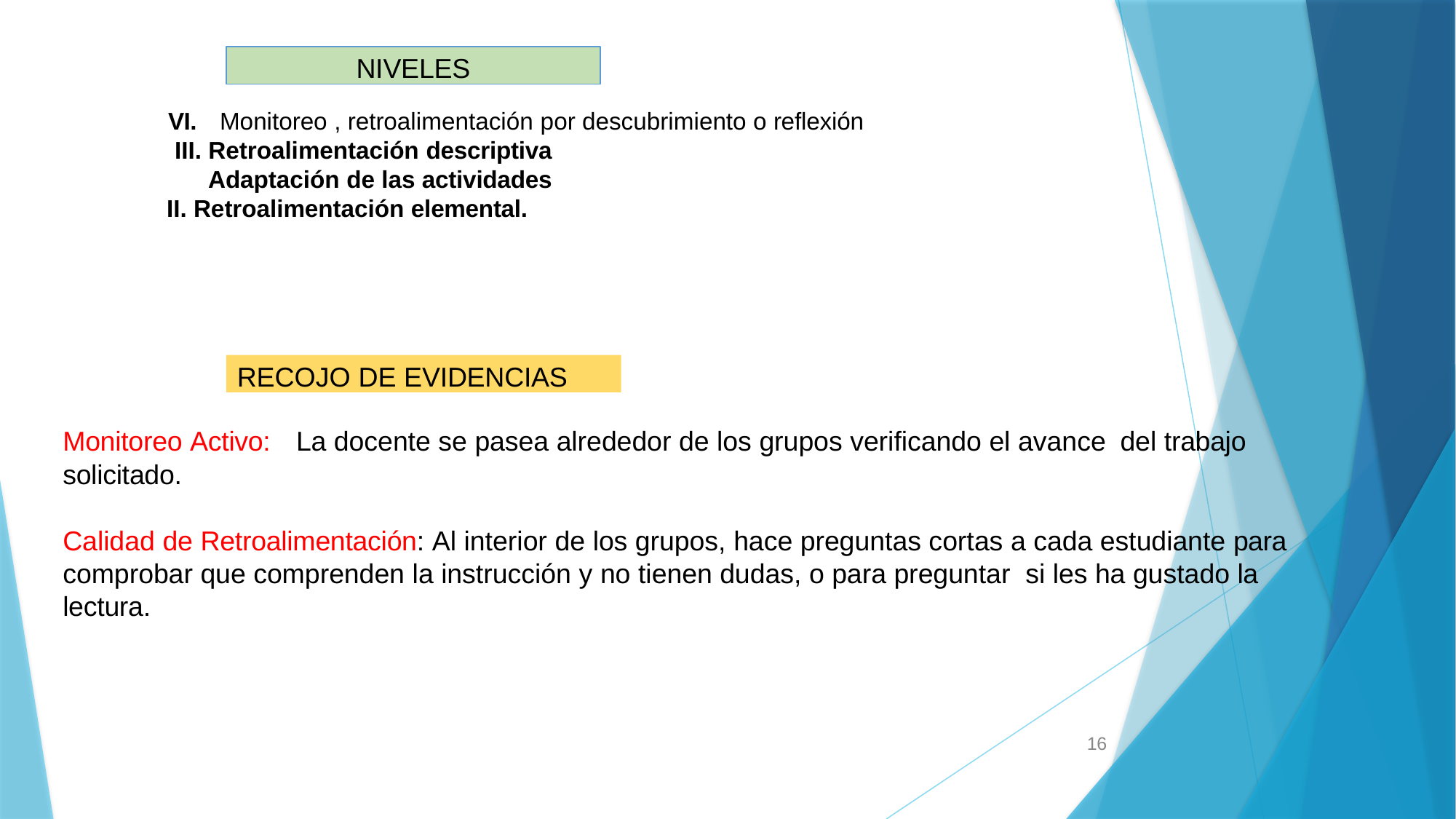

NIVELES
VI.	Monitoreo , retroalimentación por descubrimiento o reflexión
III. Retroalimentación descriptiva Adaptación de las actividades
II. Retroalimentación elemental.
RECOJO DE EVIDENCIAS
Monitoreo Activo:	La docente se pasea alrededor de los grupos verificando el avance del trabajo
solicitado.

Calidad de Retroalimentación: Al interior de los grupos, hace preguntas cortas a cada estudiante para comprobar que comprenden la instrucción y no tienen dudas, o para preguntar si les ha gustado la lectura.
16